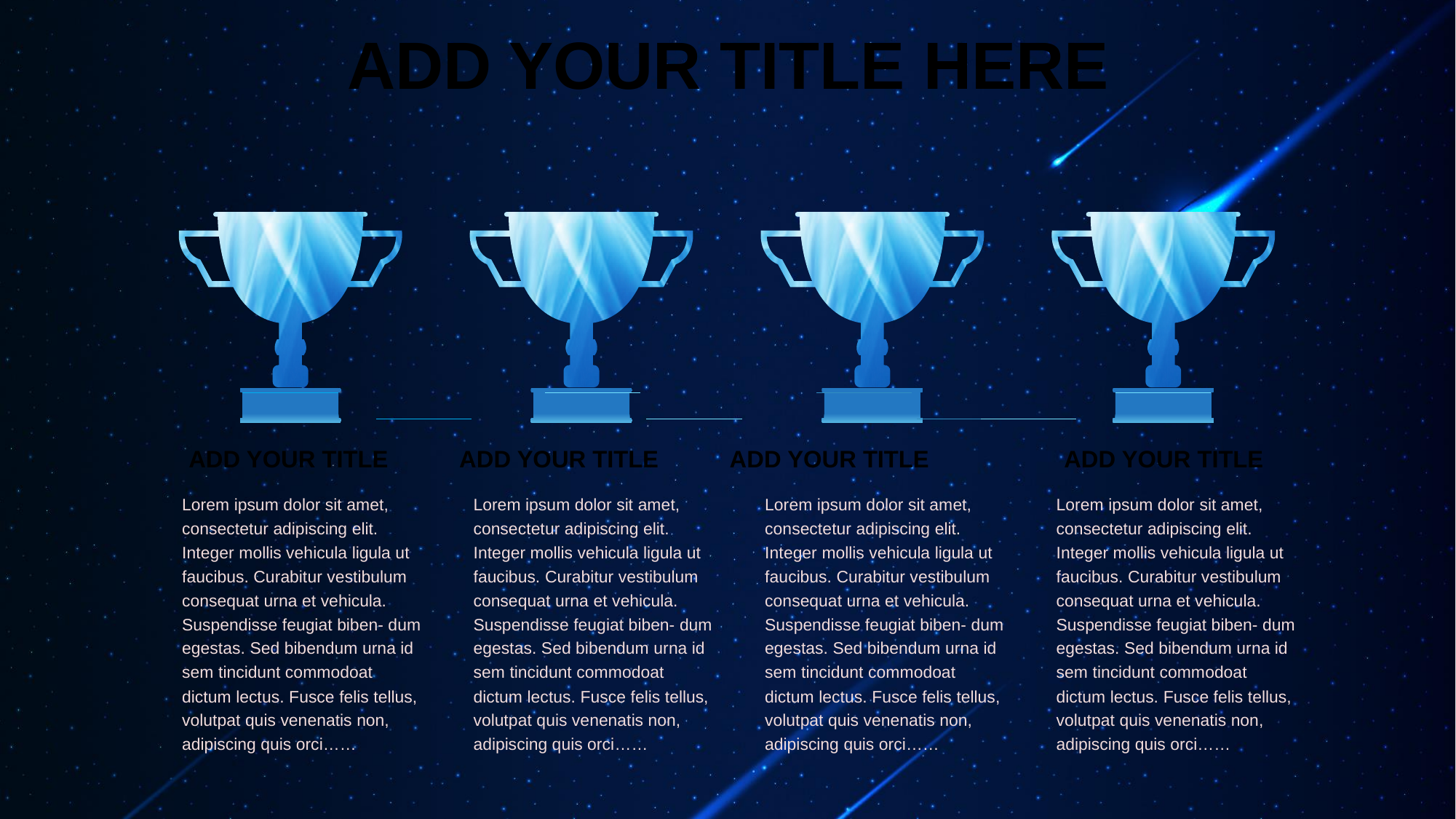

ADD YOUR TITLE HERE

ADD YOUR TITLE
ADD YOUR TITLE
ADD YOUR TITLE
ADD YOUR TITLE
Lorem ipsum dolor sit amet, consectetur adipiscing elit. Integer mollis vehicula ligula ut faucibus. Curabitur vestibulum consequat urna et vehicula. Suspendisse feugiat biben- dum egestas. Sed bibendum urna id sem tincidunt commodoat dictum lectus. Fusce felis tellus, volutpat quis venenatis non, adipiscing quis orci……
Lorem ipsum dolor sit amet, consectetur adipiscing elit. Integer mollis vehicula ligula ut faucibus. Curabitur vestibulum consequat urna et vehicula. Suspendisse feugiat biben- dum egestas. Sed bibendum urna id sem tincidunt commodoat dictum lectus. Fusce felis tellus, volutpat quis venenatis non, adipiscing quis orci……
Lorem ipsum dolor sit amet, consectetur adipiscing elit. Integer mollis vehicula ligula ut faucibus. Curabitur vestibulum consequat urna et vehicula. Suspendisse feugiat biben- dum egestas. Sed bibendum urna id sem tincidunt commodoat dictum lectus. Fusce felis tellus, volutpat quis venenatis non, adipiscing quis orci……
Lorem ipsum dolor sit amet, consectetur adipiscing elit. Integer mollis vehicula ligula ut faucibus. Curabitur vestibulum consequat urna et vehicula. Suspendisse feugiat biben- dum egestas. Sed bibendum urna id sem tincidunt commodoat dictum lectus. Fusce felis tellus, volutpat quis venenatis non, adipiscing quis orci……